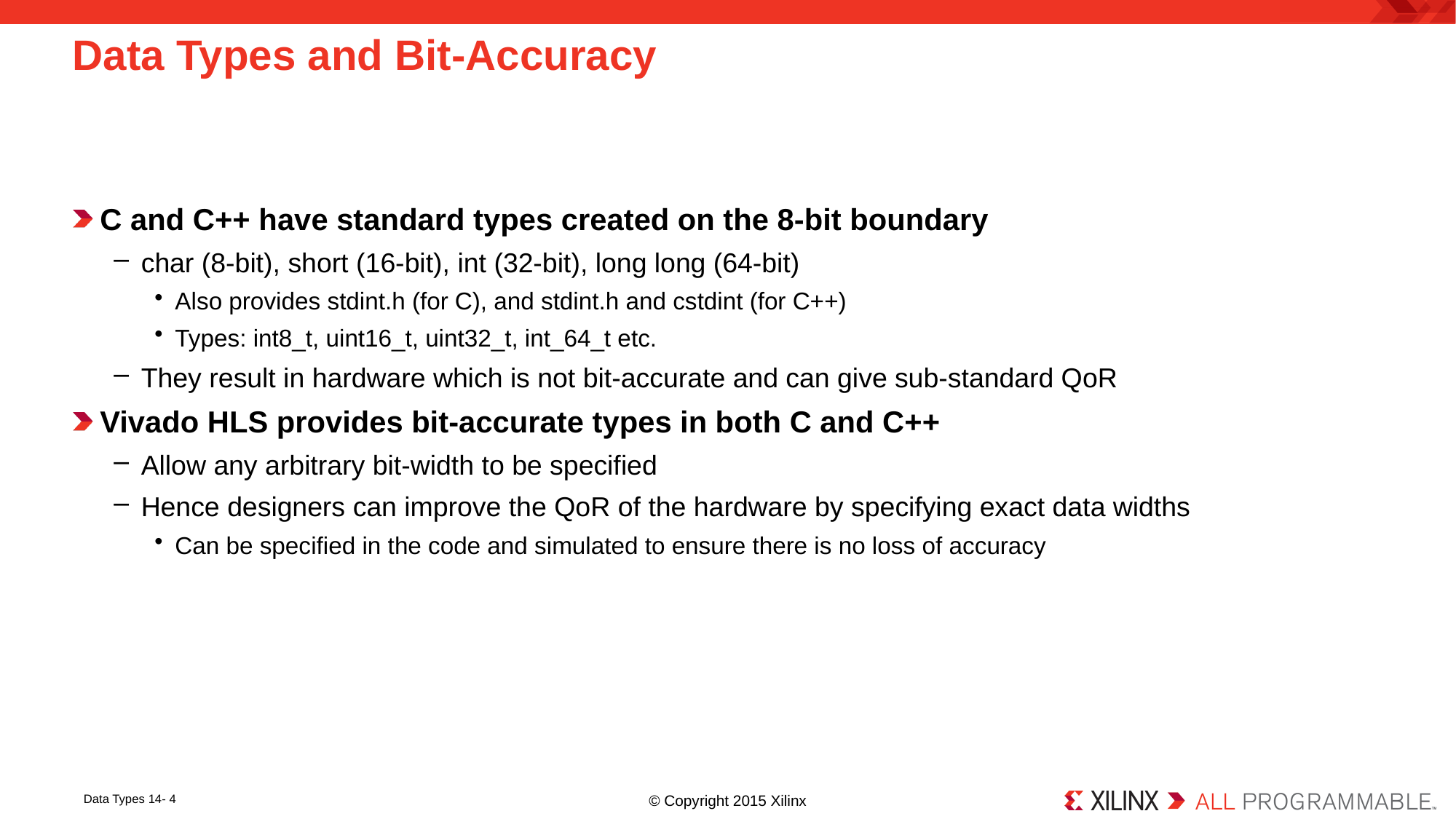

# Data Types and Bit-Accuracy
C and C++ have standard types created on the 8-bit boundary
char (8-bit), short (16-bit), int (32-bit), long long (64-bit)
Also provides stdint.h (for C), and stdint.h and cstdint (for C++)
Types: int8_t, uint16_t, uint32_t, int_64_t etc.
They result in hardware which is not bit-accurate and can give sub-standard QoR
Vivado HLS provides bit-accurate types in both C and C++
Allow any arbitrary bit-width to be specified
Hence designers can improve the QoR of the hardware by specifying exact data widths
Can be specified in the code and simulated to ensure there is no loss of accuracy
14- 4
Data Types 14- 4
© Copyright 2015 Xilinx